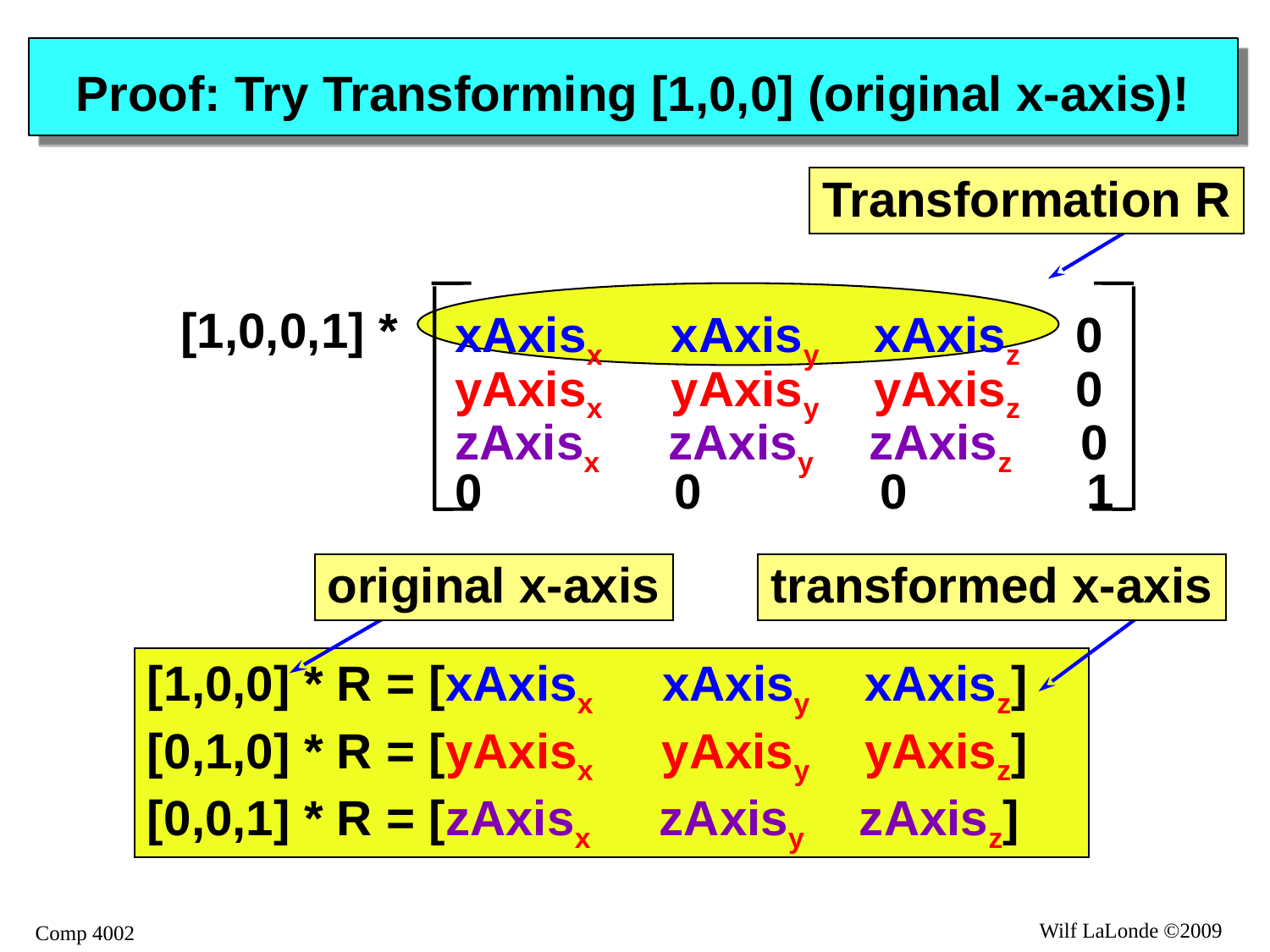

# Proof: Try Transforming [1,0,0] (original x-axis)!
Transformation R

[1,0,0,1] *
xAxisx     xAxisy    xAxisz    0
yAxisx     yAxisy    yAxisz    0
zAxisx     zAxisy    zAxisz     0
0              0             0             1
original x-axis
transformed x-axis

[1,0,0] * R = [xAxisx     xAxisy    xAxisz]
[0,1,0] * R = [yAxisx     yAxisy    yAxisz]
[0,0,1] * R = [zAxisx     zAxisy    zAxisz]